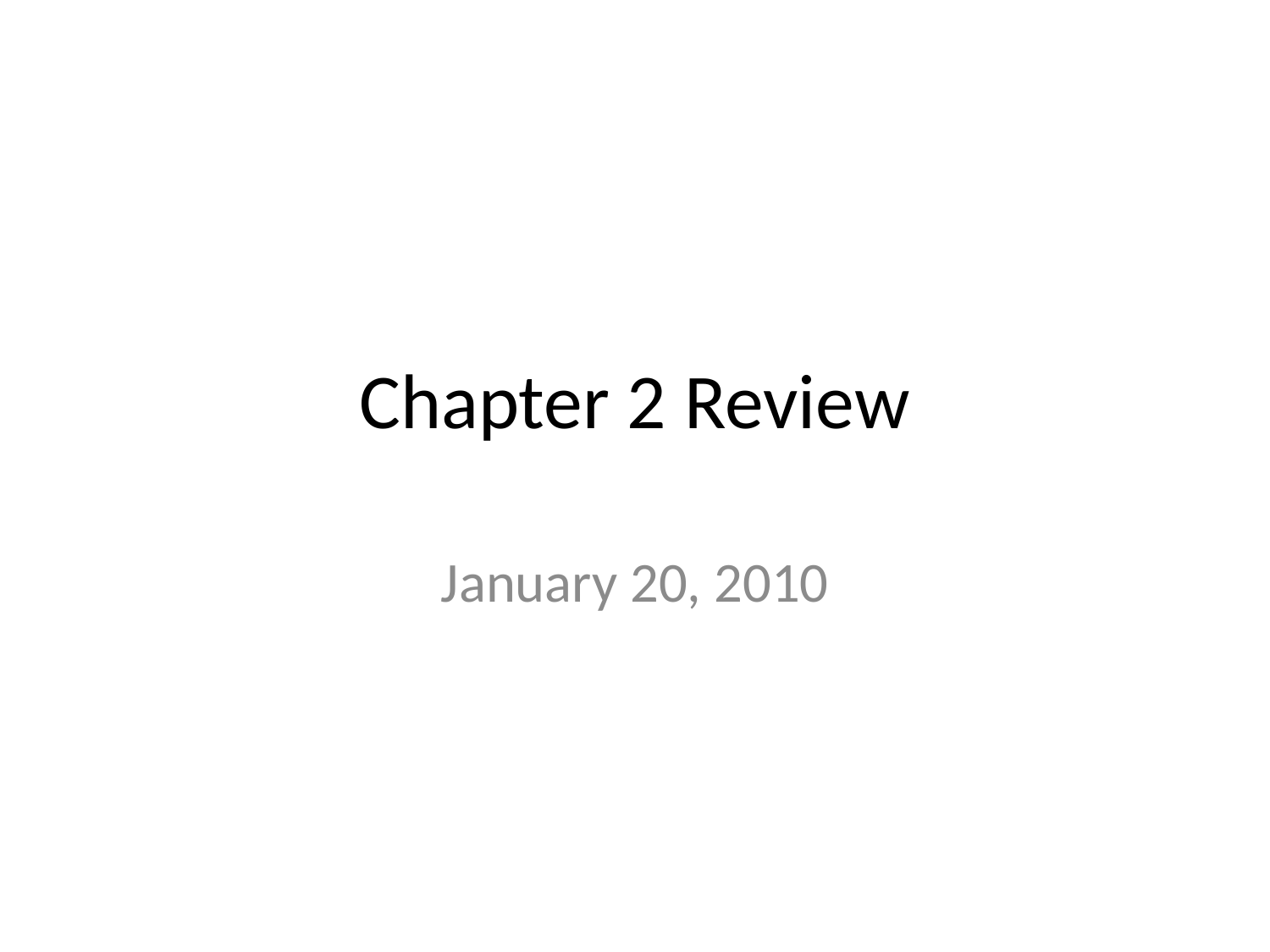

# Chapter 2 Review
January 20, 2010